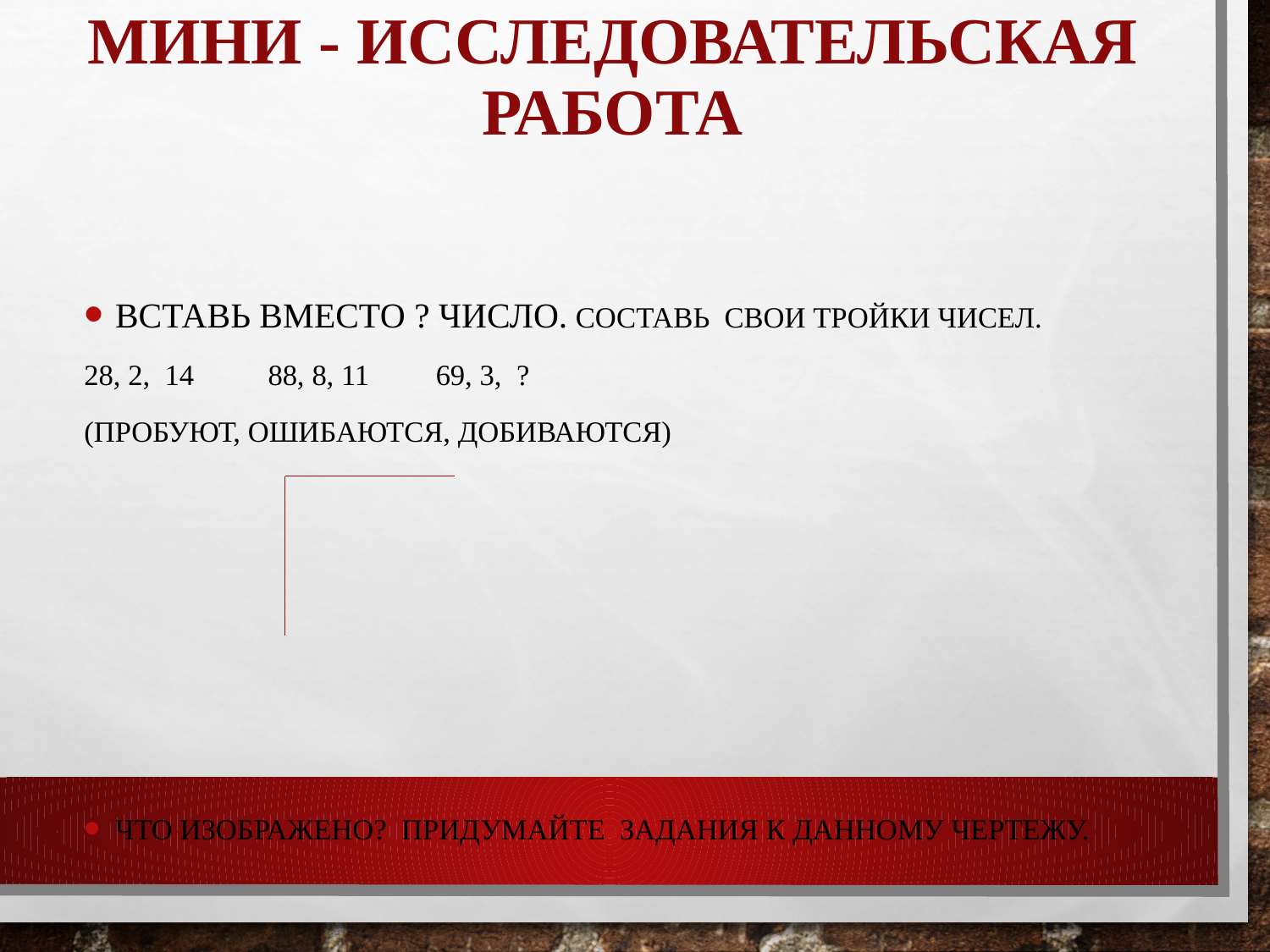

# Мини - исследовательская работа

Вставь вместо ? число. Составь  свои тройки чисел.
28, 2,  14          88, 8, 11         69, 3,  ?
(Пробуют, ошибаются, добиваются)

Что изображено?  Придумайте  задания к данному чертежу.